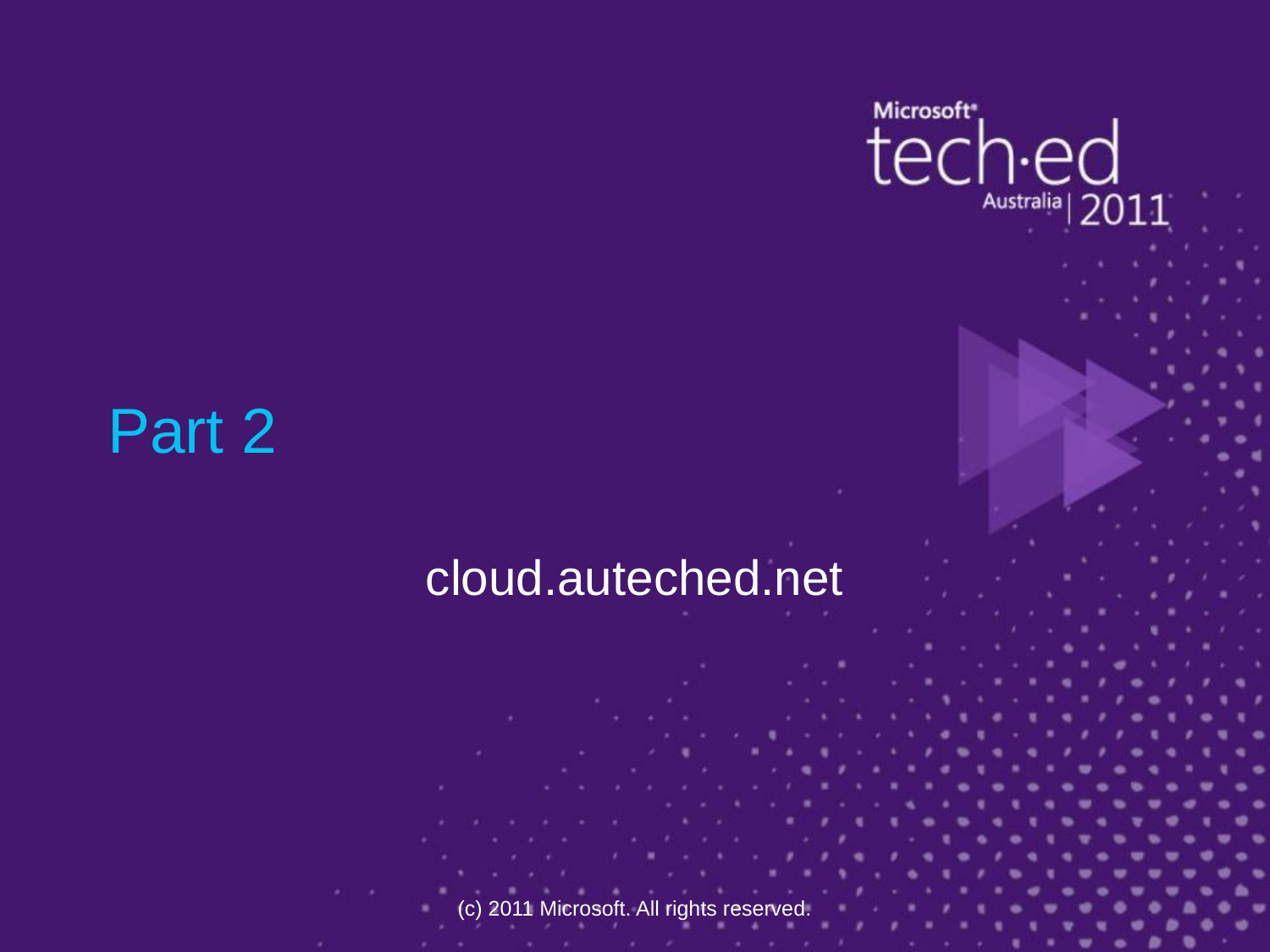

# Part 2
cloud.auteched.net
(c) 2011 Microsoft. All rights reserved.